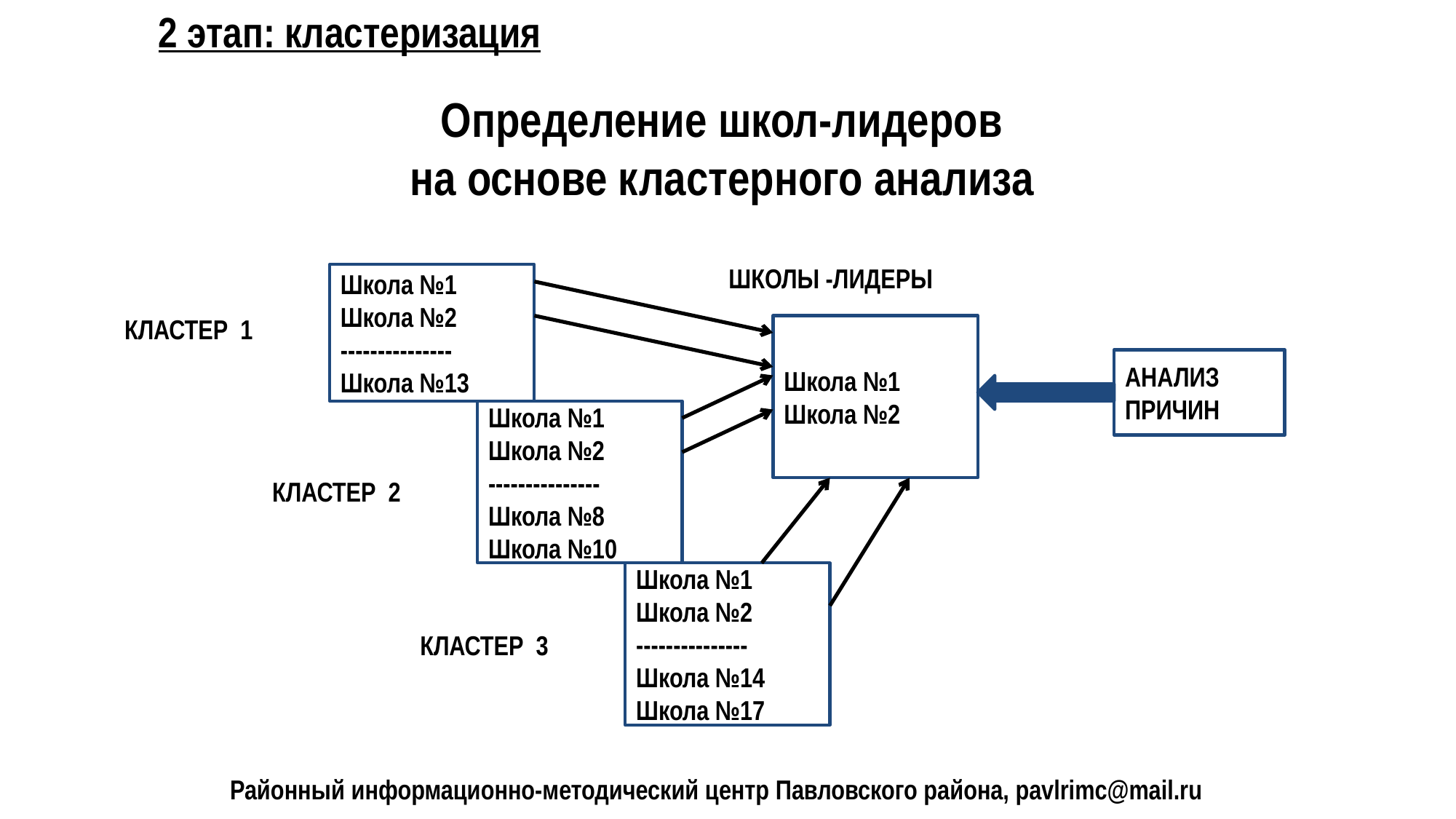

2 этап: кластеризация
# Определение школ-лидеров на основе кластерного анализа
ШКОЛЫ -ЛИДЕРЫ
Школа №1
Школа №2
---------------
Школа №13
КЛАСТЕР  1
Школа №1
Школа №2
АНАЛИЗ
ПРИЧИН

Школа №1
Школа №2
---------------
Школа №8
Школа №10
КЛАСТЕР  2
Школа №1
Школа №2
---------------
Школа №14
Школа №17
КЛАСТЕР  3
Районный информационно-методический центр Павловского района, pavlrimc@mail.ru